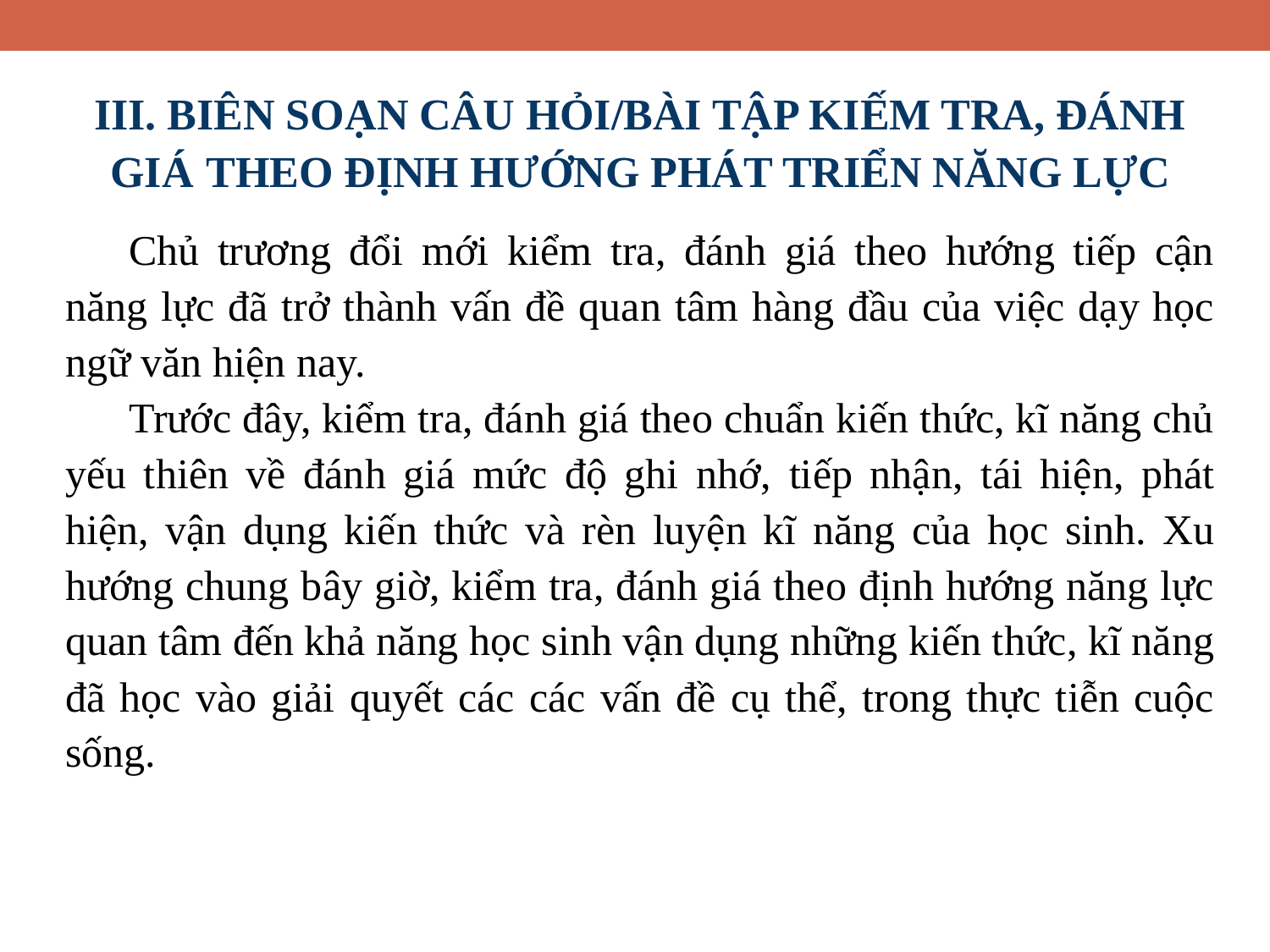

III. BIÊN SOẠN CÂU HỎI/BÀI TẬP KIẾM TRA, ĐÁNH GIÁ THEO ĐỊNH HƯỚNG PHÁT TRIỂN NĂNG LỰC
Chủ trương đổi mới kiểm tra, đánh giá theo hướng tiếp cận năng lực đã trở thành vấn đề quan tâm hàng đầu của việc dạy học ngữ văn hiện nay.
Trước đây, kiểm tra, đánh giá theo chuẩn kiến thức, kĩ năng chủ yếu thiên về đánh giá mức độ ghi nhớ, tiếp nhận, tái hiện, phát hiện, vận dụng kiến thức và rèn luyện kĩ năng của học sinh. Xu hướng chung bây giờ, kiểm tra, đánh giá theo định hướng năng lực quan tâm đến khả năng học sinh vận dụng những kiến thức, kĩ năng đã học vào giải quyết các các vấn đề cụ thể, trong thực tiễn cuộc sống.